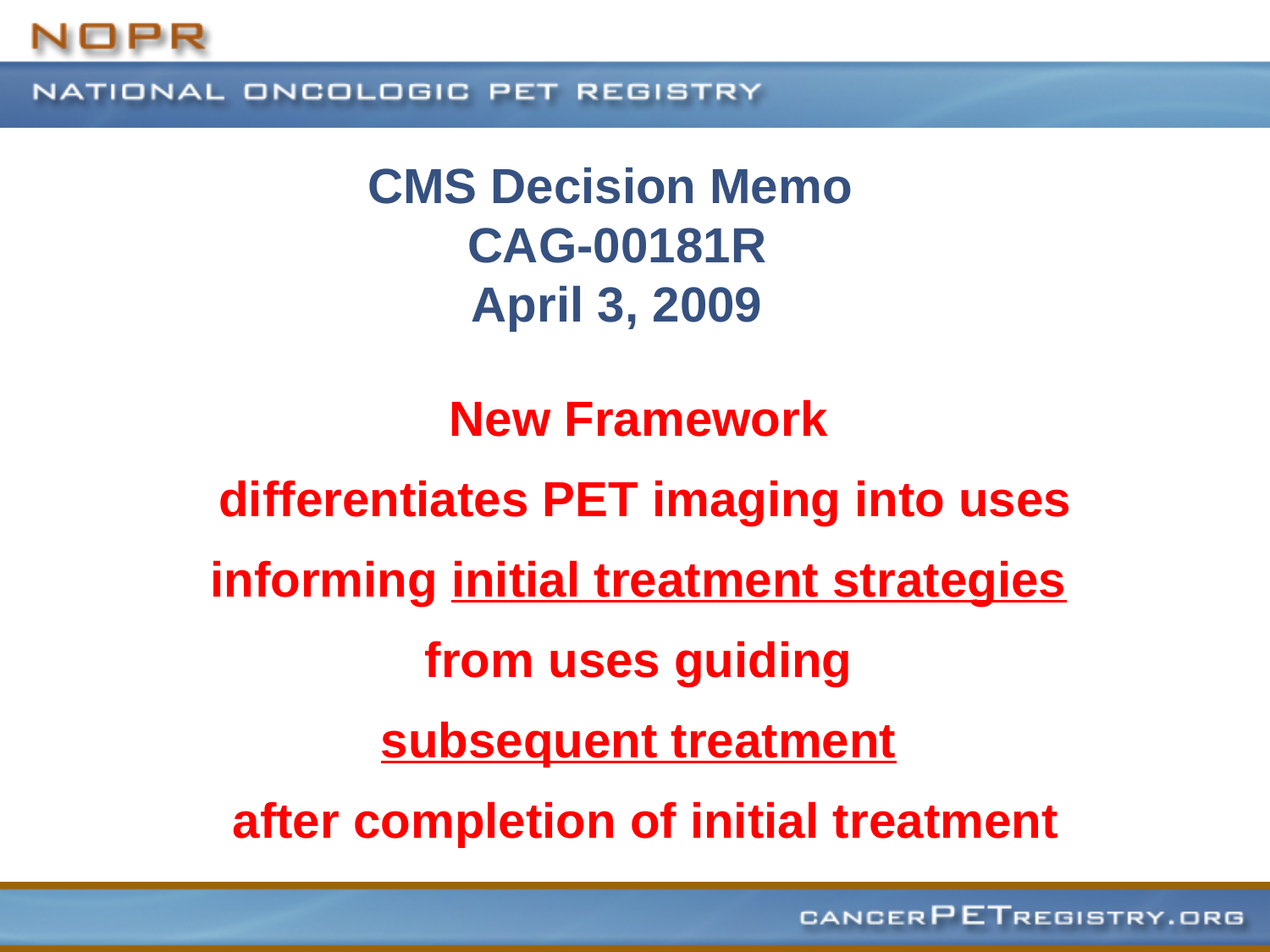

# CMS Decision Memo CAG-00181R April 3, 2009
New Framework
differentiates PET imaging into uses
informing initial treatment strategies
from uses guiding
subsequent treatment
after completion of initial treatment